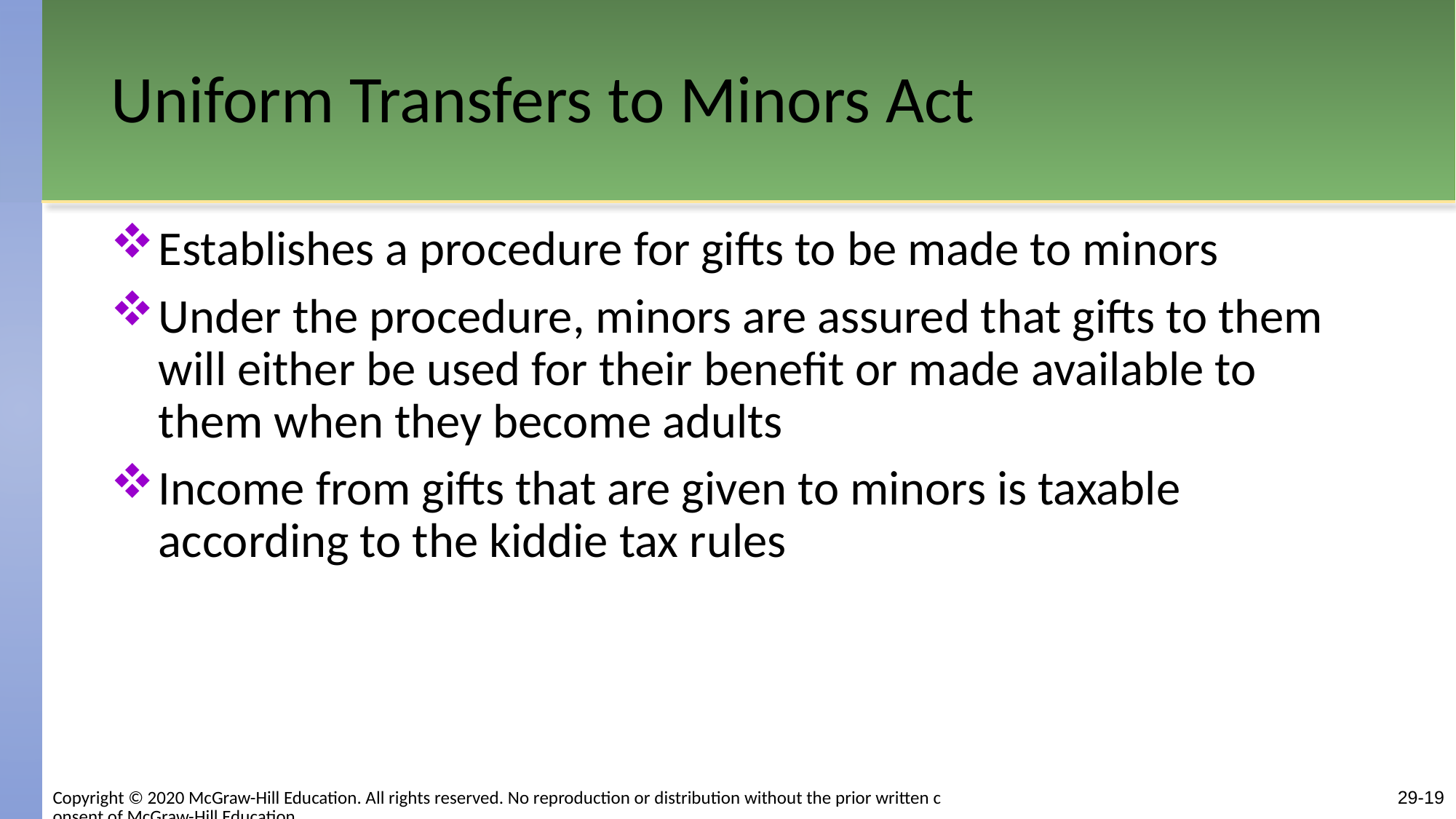

# Uniform Transfers to Minors Act
Establishes a procedure for gifts to be made to minors
Under the procedure, minors are assured that gifts to them will either be used for their benefit or made available to them when they become adults
Income from gifts that are given to minors is taxable according to the kiddie tax rules

Copyright © 2020 McGraw-Hill Education. All rights reserved. No reproduction or distribution without the prior written consent of McGraw-Hill Education.
29-19